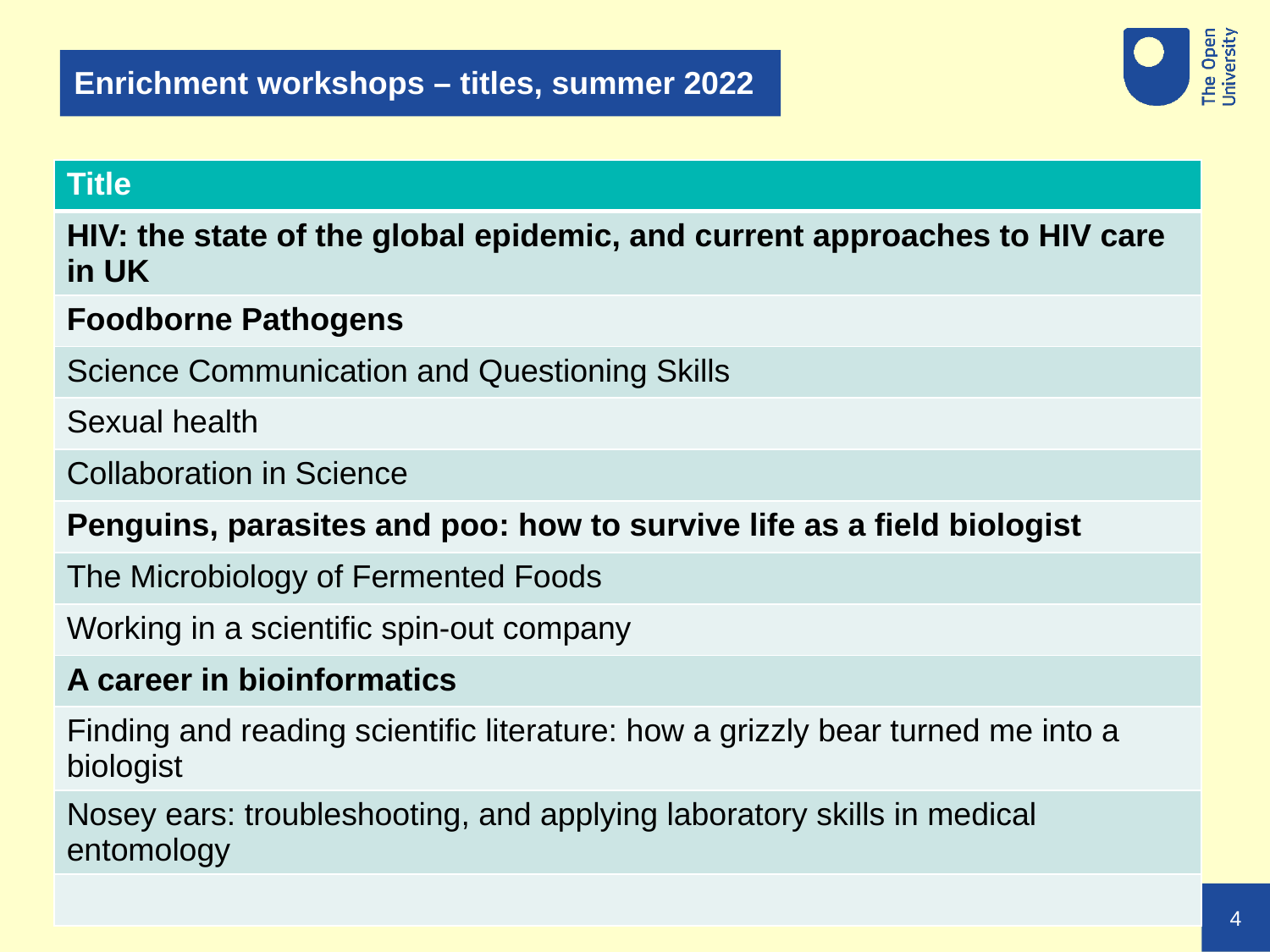

# Enrichment workshops – titles, summer 2022
| Title |
| --- |
| HIV: the state of the global epidemic, and current approaches to HIV care in UK |
| Foodborne Pathogens |
| Science Communication and Questioning Skills |
| Sexual health |
| Collaboration in Science |
| Penguins, parasites and poo: how to survive life as a field biologist |
| The Microbiology of Fermented Foods |
| Working in a scientific spin-out company |
| A career in bioinformatics |
| Finding and reading scientific literature: how a grizzly bear turned me into a biologist |
| Nosey ears: troubleshooting, and applying laboratory skills in medical entomology |
|  |